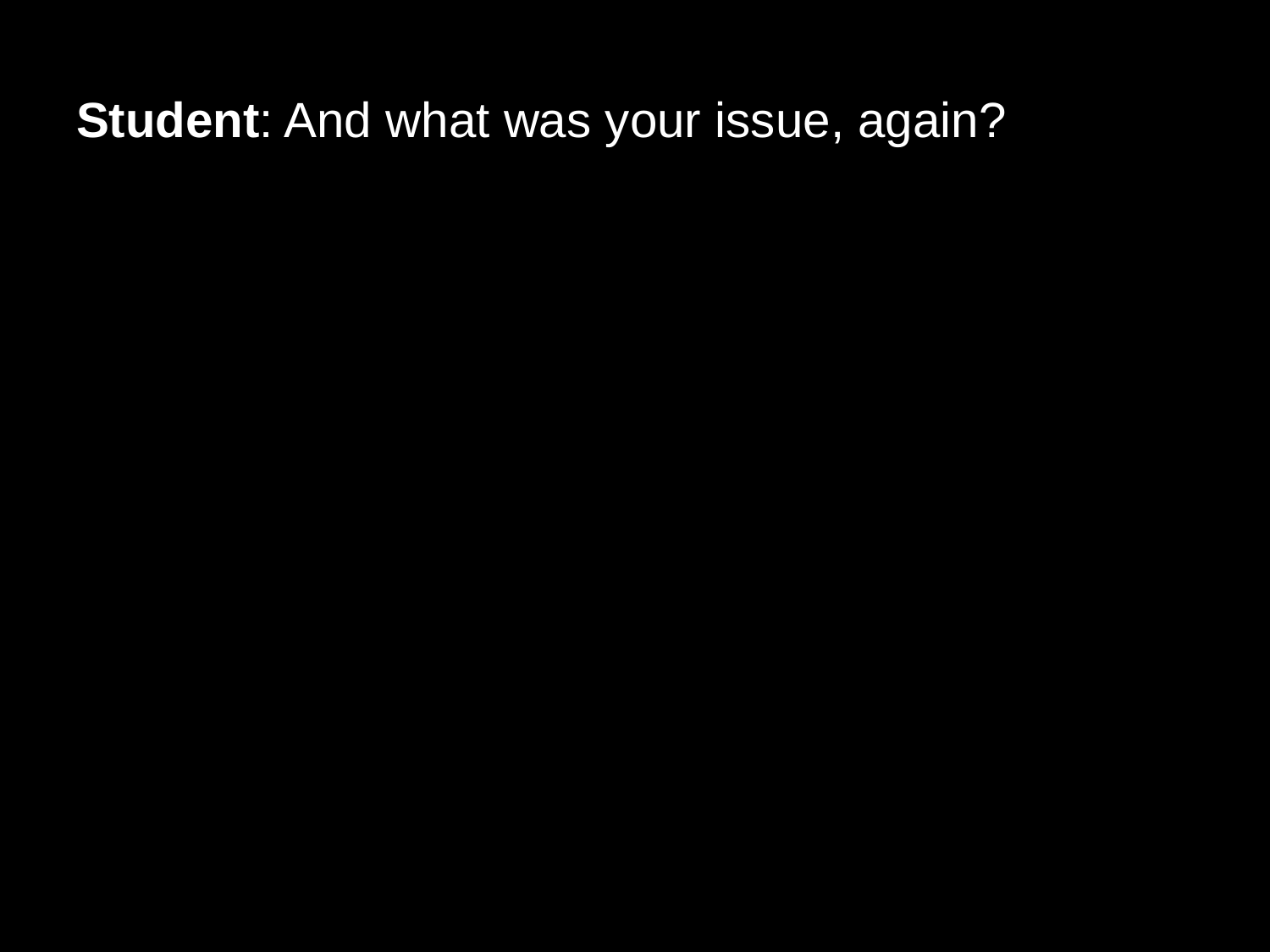

# Student: And what was your issue, again?